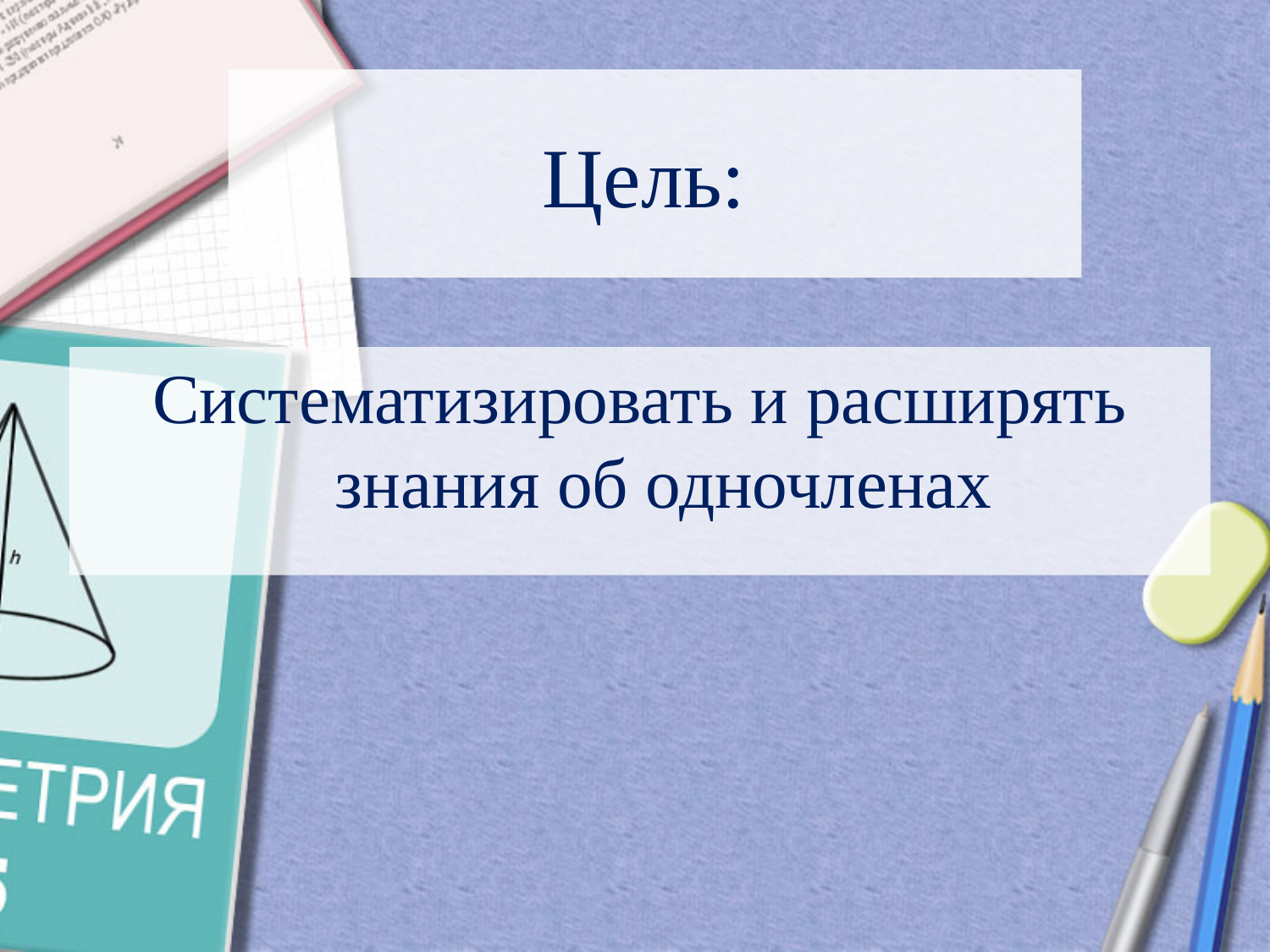

# Цель:
Систематизировать и расширять знания об одночленах